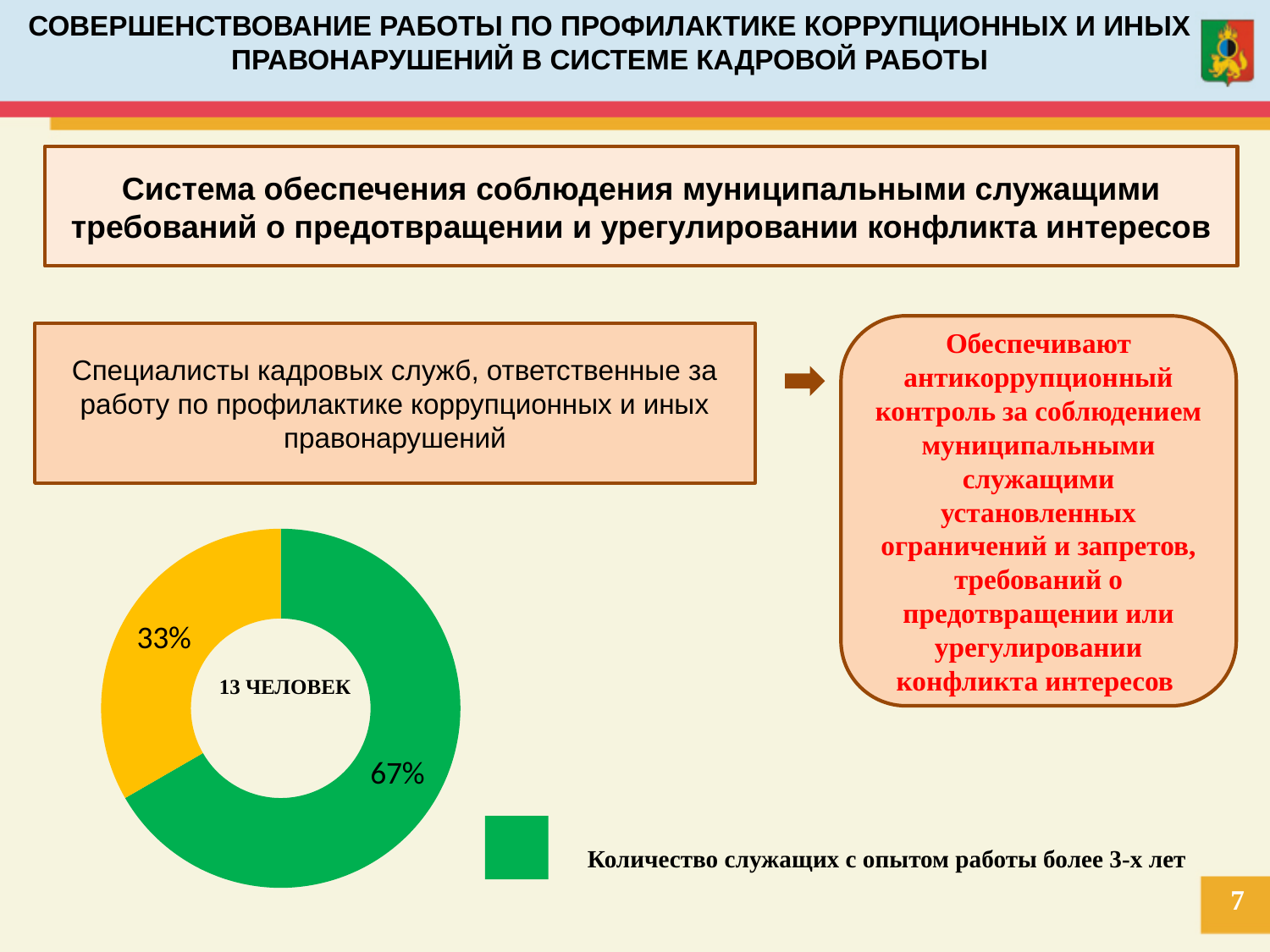

СОВЕРШЕНСТВОВАНИЕ РАБОТЫ ПО ПРОФИЛАКТИКЕ КОРРУПЦИОННЫХ И ИНЫХ ПРАВОНАРУШЕНИЙ В СИСТЕМЕ КАДРОВОЙ РАБОТЫ
Система обеспечения соблюдения муниципальными служащими требований о предотвращении и урегулировании конфликта интересов
Обеспечивают антикоррупционный контроль за соблюдением муниципальными служащими установленных ограничений и запретов, требований о предотвращении или урегулировании конфликта интересов
Специалисты кадровых служб, ответственные за работу по профилактике коррупционных и иных правонарушений

### Chart

| Category | Столбец1 |
|---|---|
| с опытом работы свыше 3-х лет | 8.0 |
13 ЧЕЛОВЕК

Количество служащих с опытом работы более 3-х лет
7